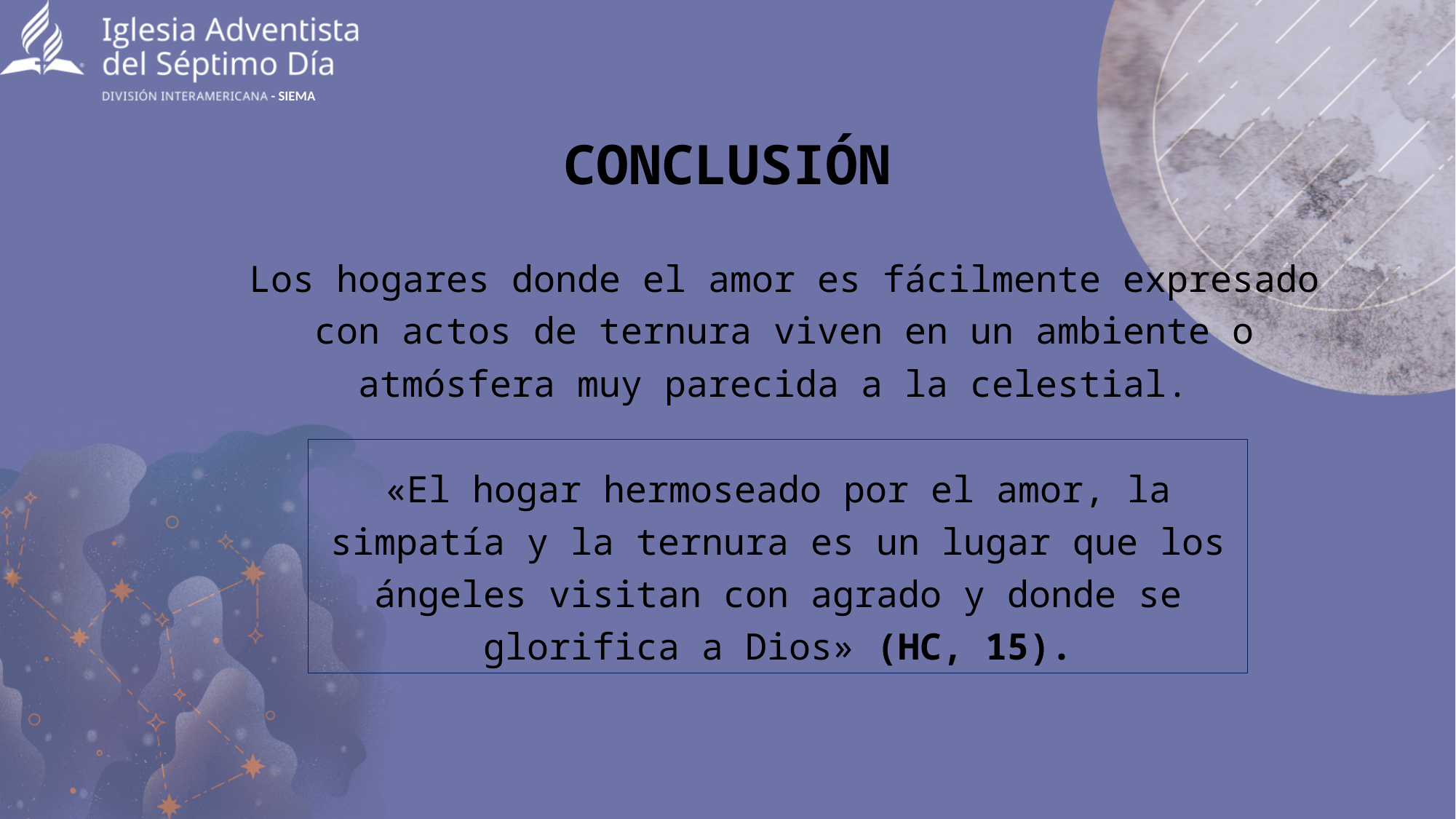

# CONCLUSIÓN
 - SIEMA
Los hogares donde el amor es fácilmente expresado con actos de ternura viven en un ambiente o atmósfera muy parecida a la celestial.
«El hogar hermoseado por el amor, la simpatía y la ternura es un lugar que los ángeles visitan con agrado y donde se glorifica a Dios» (HC, 15).